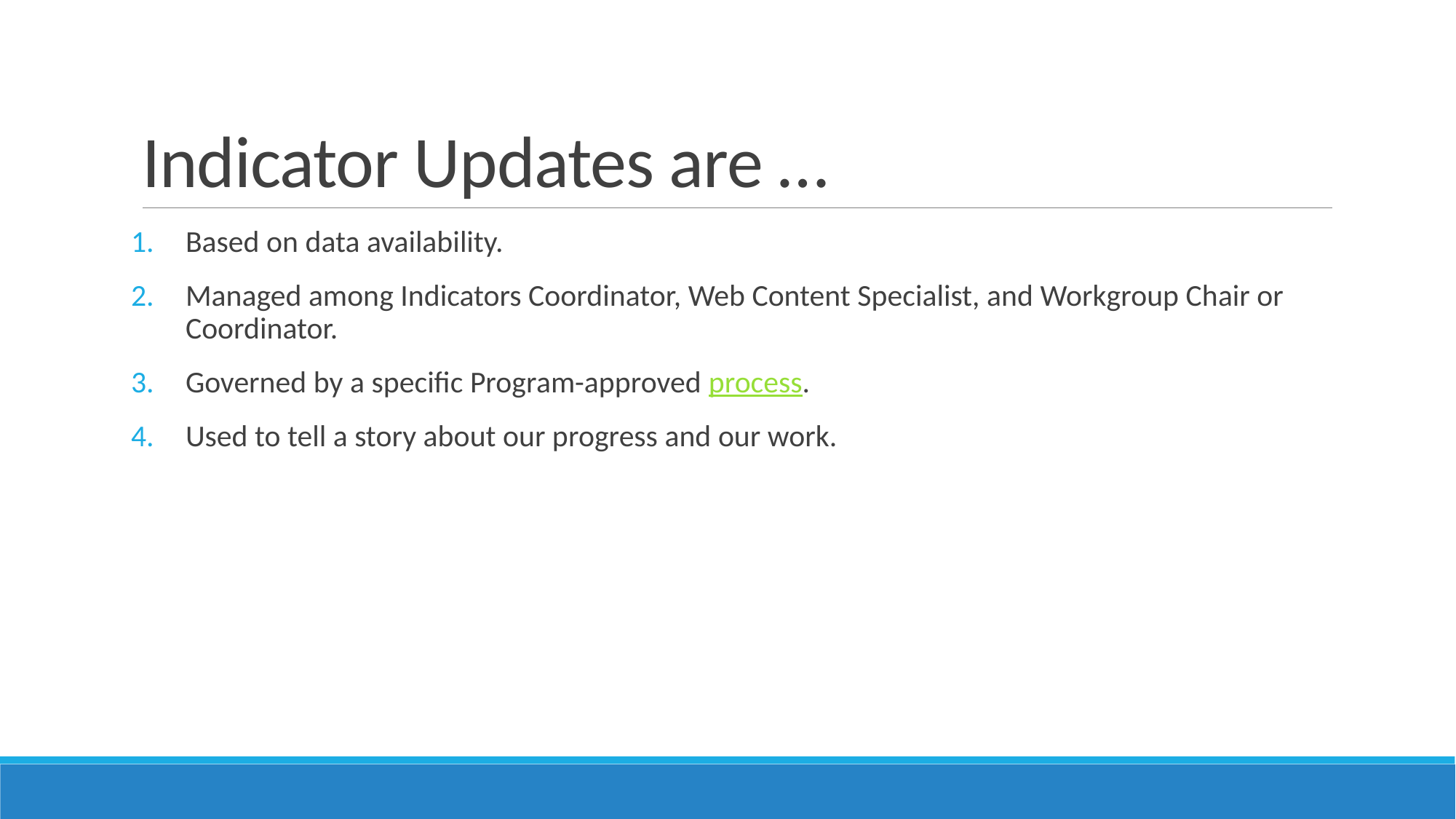

# Indicator Updates are …
Based on data availability.
Managed among Indicators Coordinator, Web Content Specialist, and Workgroup Chair or Coordinator.
Governed by a specific Program-approved process.
Used to tell a story about our progress and our work.